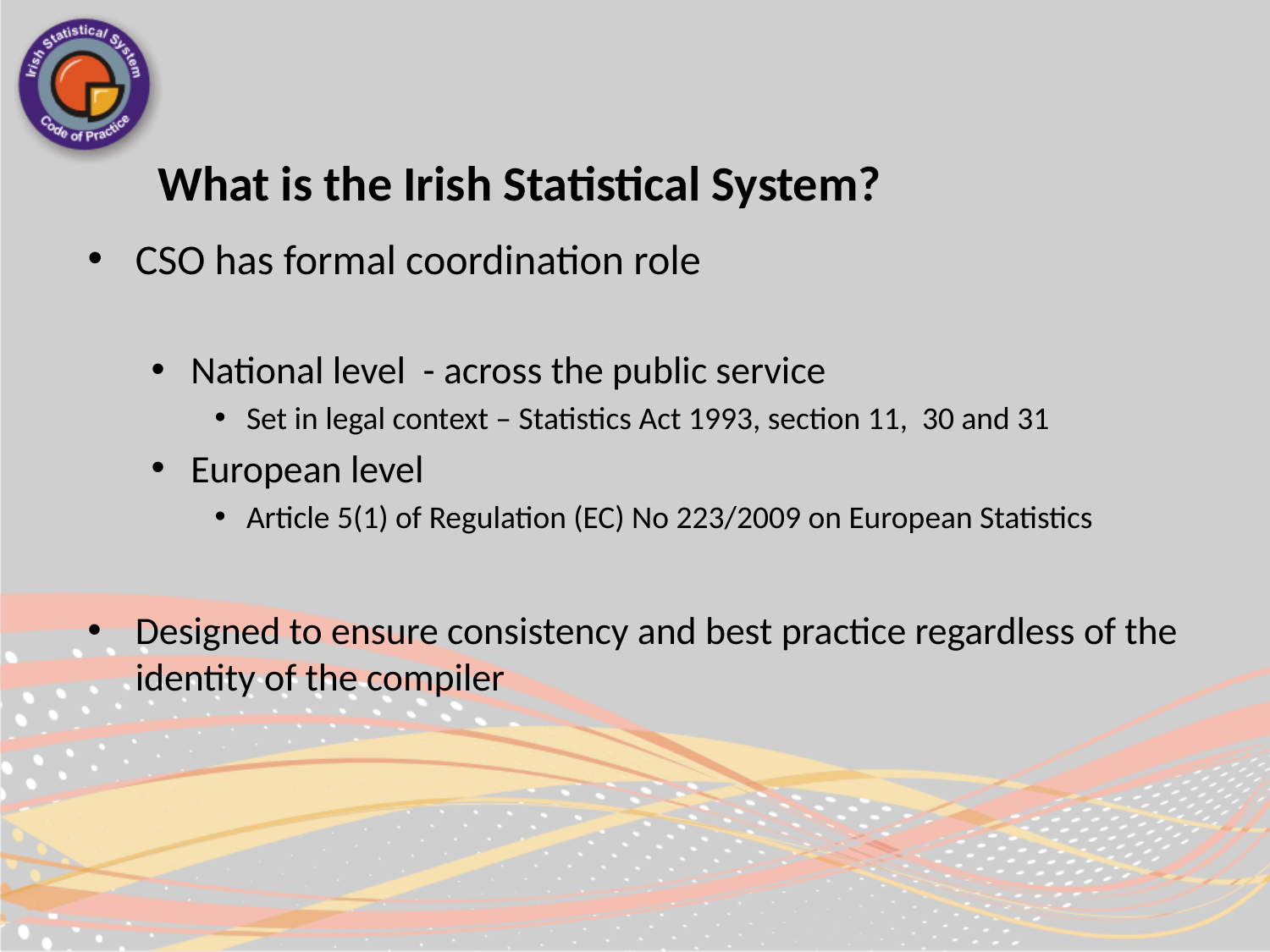

# What is the Irish Statistical System?
CSO has formal coordination role

National level  - across the public service
Set in legal context – Statistics Act 1993, section 11,  30 and 31
European level
Article 5(1) of Regulation (EC) No 223/2009 on European Statistics

Designed to ensure consistency and best practice regardless of the identity of the compiler